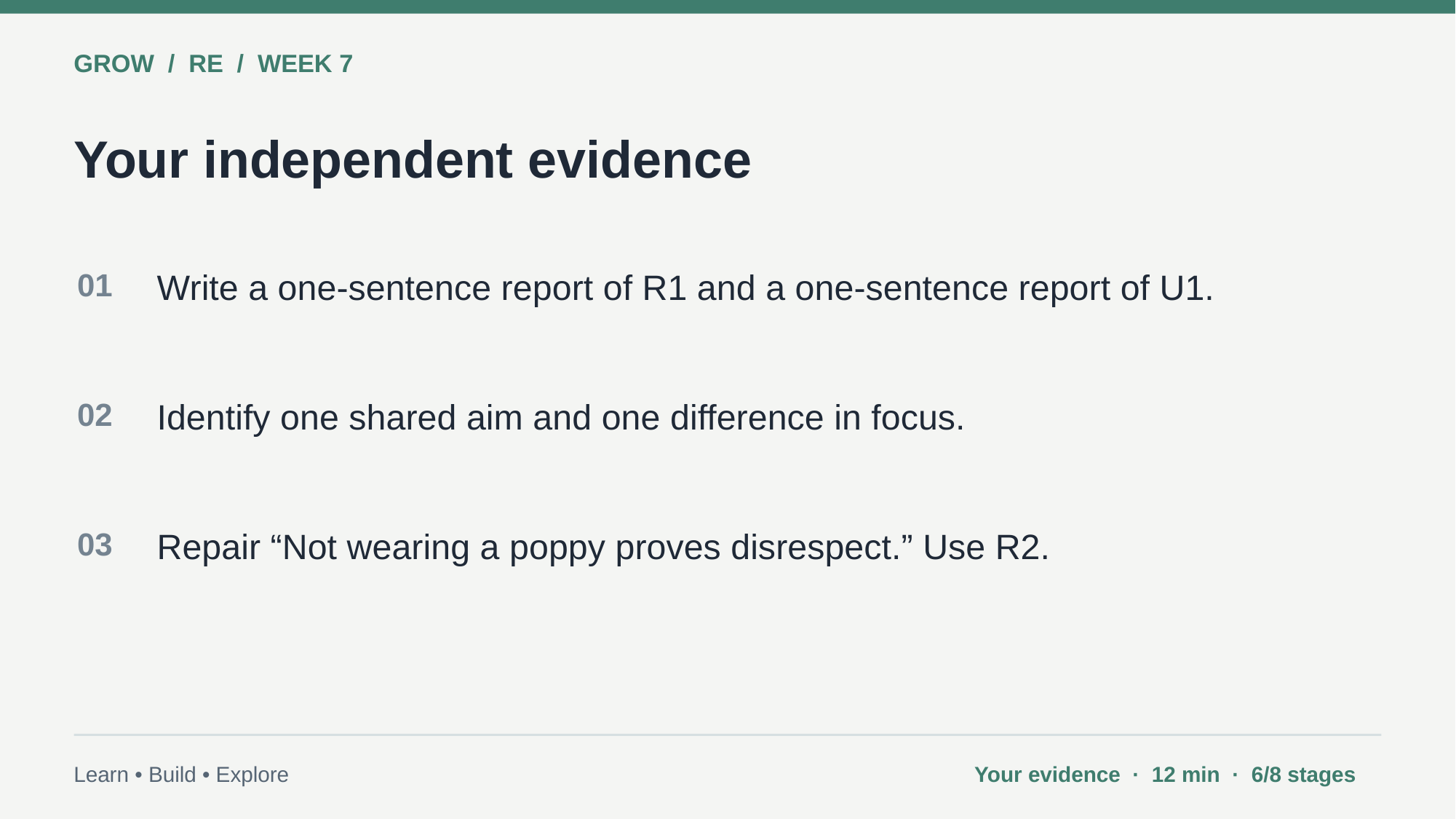

GROW  /  RE  /  WEEK 7
Your independent evidence
01
Write a one-sentence report of R1 and a one-sentence report of U1.
02
Identify one shared aim and one difference in focus.
03
Repair “Not wearing a poppy proves disrespect.” Use R2.

Learn • Build • Explore
Your evidence  ·  12 min  ·  6/8 stages